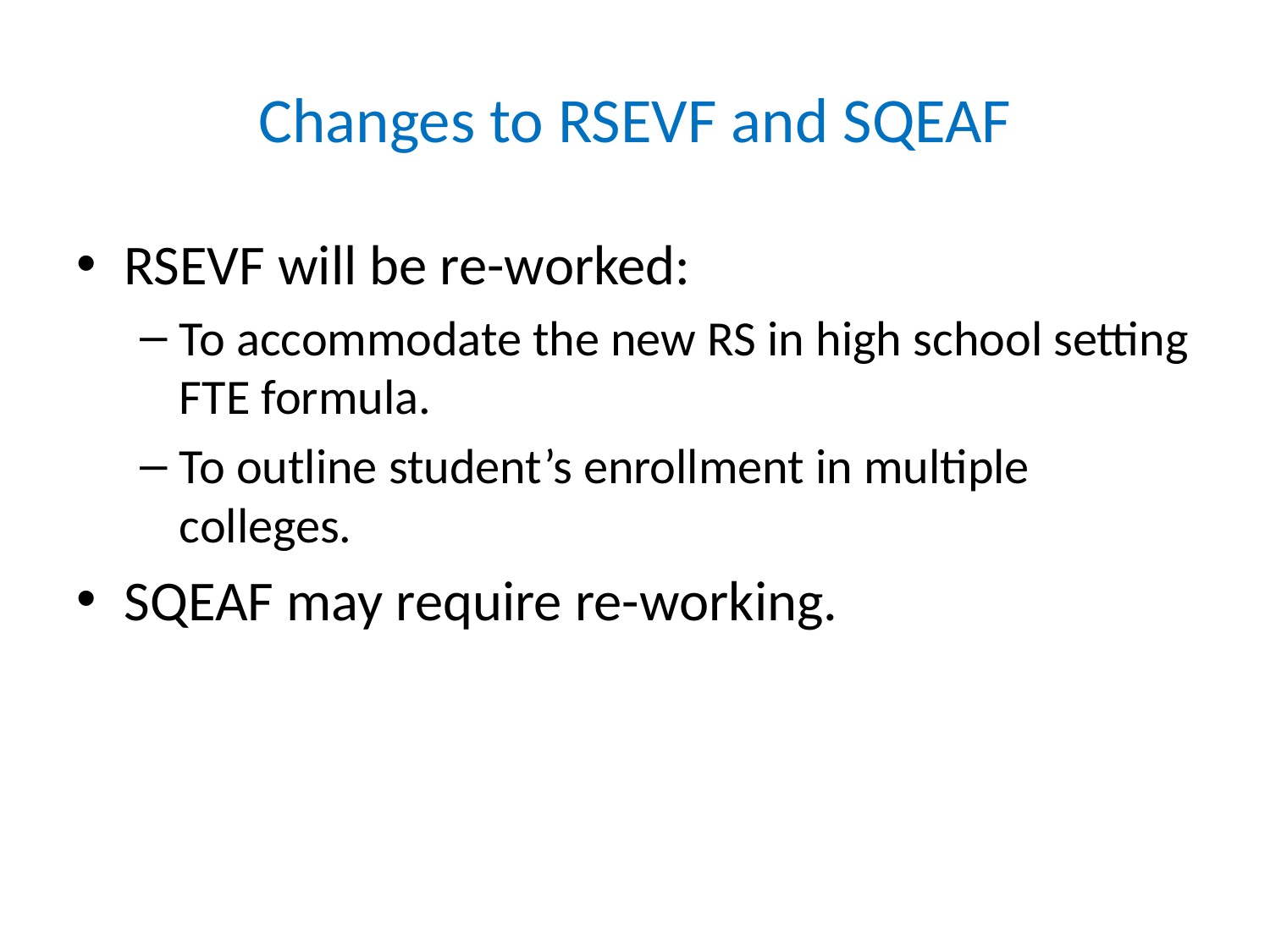

# Changes to RSEVF and SQEAF
RSEVF will be re-worked:
To accommodate the new RS in high school setting FTE formula.
To outline student’s enrollment in multiple colleges.
SQEAF may require re-working.